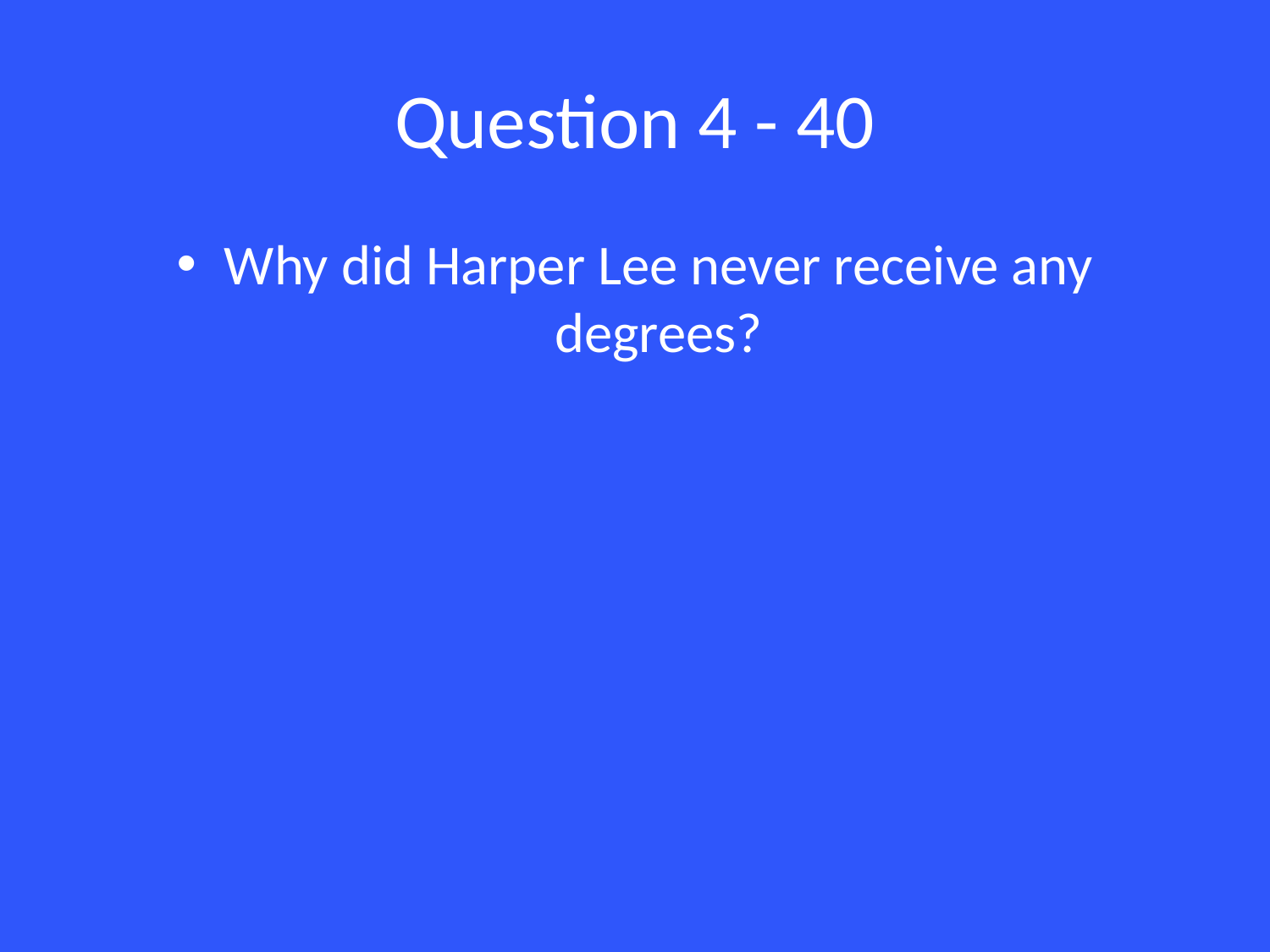

# Question 4 - 40
Why did Harper Lee never receive any degrees?